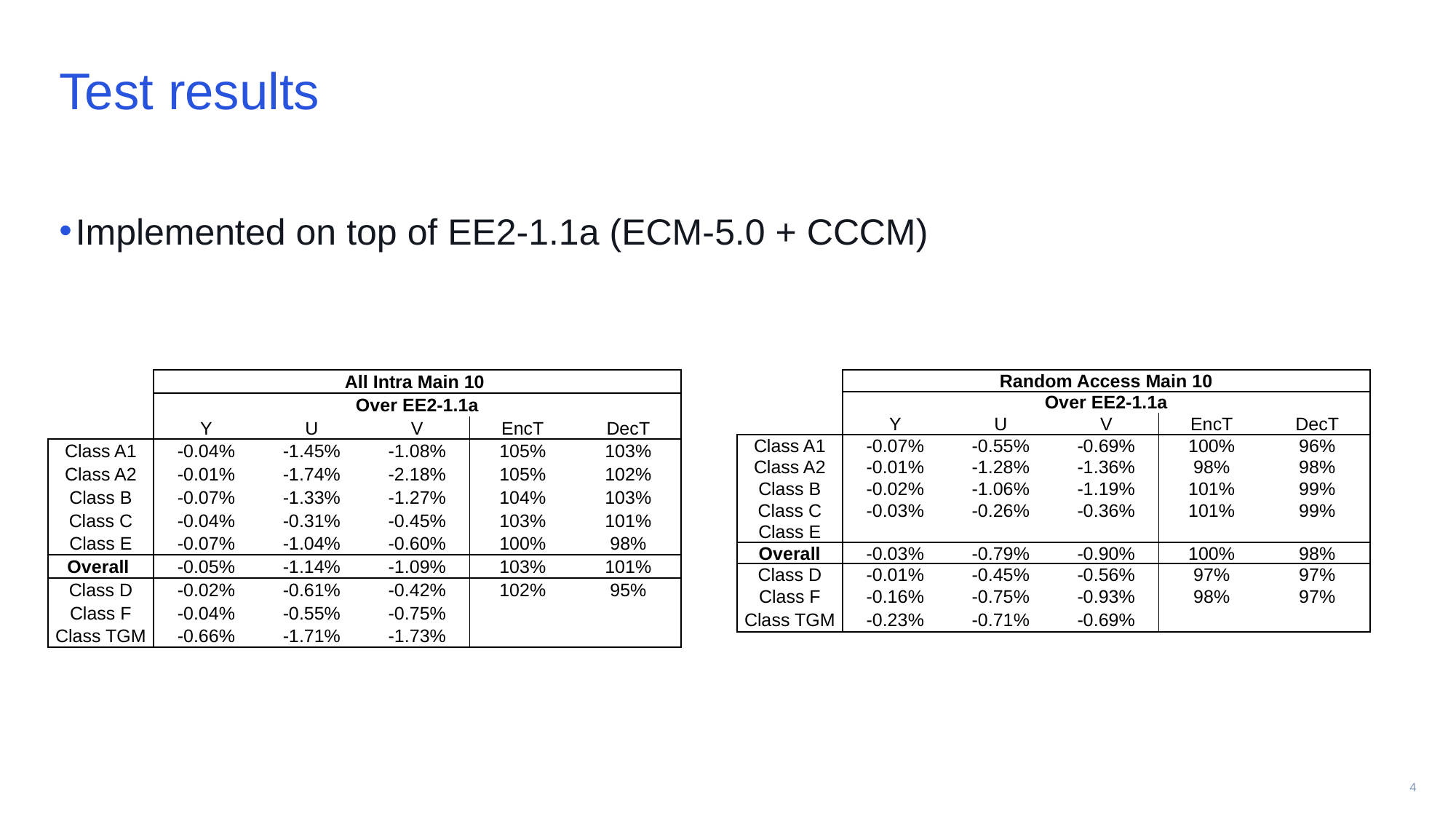

# Test results
Implemented on top of EE2-1.1a (ECM-5.0 + CCCM)
|  | All Intra Main 10 |  |  |  |  |
| --- | --- | --- | --- | --- | --- |
|  | Over EE2-1.1a |  |  |  |  |
|  | Y | U | V | EncT | DecT |
| Class A1 | -0.04% | -1.45% | -1.08% | 105% | 103% |
| Class A2 | -0.01% | -1.74% | -2.18% | 105% | 102% |
| Class B | -0.07% | -1.33% | -1.27% | 104% | 103% |
| Class C | -0.04% | -0.31% | -0.45% | 103% | 101% |
| Class E | -0.07% | -1.04% | -0.60% | 100% | 98% |
| Overall | -0.05% | -1.14% | -1.09% | 103% | 101% |
| Class D | -0.02% | -0.61% | -0.42% | 102% | 95% |
| Class F | -0.04% | -0.55% | -0.75% |  |  |
| Class TGM | -0.66% | -1.71% | -1.73% |  |  |
|  | Random Access Main 10 |  |  |  |  |
| --- | --- | --- | --- | --- | --- |
|  | Over EE2-1.1a |  |  |  |  |
|  | Y | U | V | EncT | DecT |
| Class A1 | -0.07% | -0.55% | -0.69% | 100% | 96% |
| Class A2 | -0.01% | -1.28% | -1.36% | 98% | 98% |
| Class B | -0.02% | -1.06% | -1.19% | 101% | 99% |
| Class C | -0.03% | -0.26% | -0.36% | 101% | 99% |
| Class E |  |  |  |  |  |
| Overall | -0.03% | -0.79% | -0.90% | 100% | 98% |
| Class D | -0.01% | -0.45% | -0.56% | 97% | 97% |
| Class F | -0.16% | -0.75% | -0.93% | 98% | 97% |
| Class TGM | -0.23% | -0.71% | -0.69% |  |  |